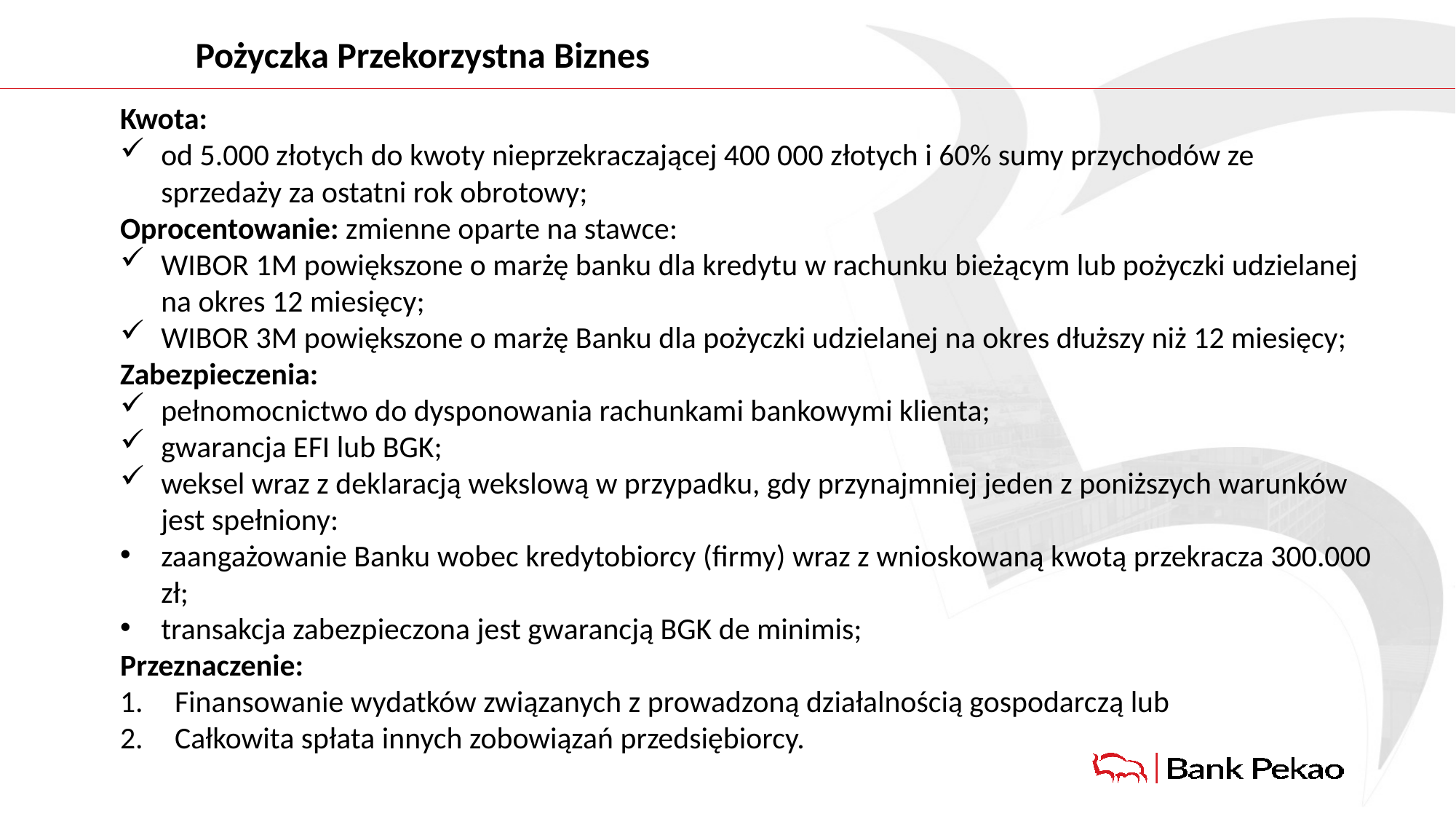

Pożyczka Przekorzystna Biznes
Kwota:
od 5.000 złotych do kwoty nieprzekraczającej 400 000 złotych i 60% sumy przychodów ze sprzedaży za ostatni rok obrotowy;
Oprocentowanie: zmienne oparte na stawce:
WIBOR 1M powiększone o marżę banku dla kredytu w rachunku bieżącym lub pożyczki udzielanej na okres 12 miesięcy;
WIBOR 3M powiększone o marżę Banku dla pożyczki udzielanej na okres dłuższy niż 12 miesięcy;
Zabezpieczenia:
pełnomocnictwo do dysponowania rachunkami bankowymi klienta;
gwarancja EFI lub BGK;
weksel wraz z deklaracją wekslową w przypadku, gdy przynajmniej jeden z poniższych warunków jest spełniony:
zaangażowanie Banku wobec kredytobiorcy (firmy) wraz z wnioskowaną kwotą przekracza 300.000 zł;
transakcja zabezpieczona jest gwarancją BGK de minimis;
Przeznaczenie:
Finansowanie wydatków związanych z prowadzoną działalnością gospodarczą lub
Całkowita spłata innych zobowiązań przedsiębiorcy.